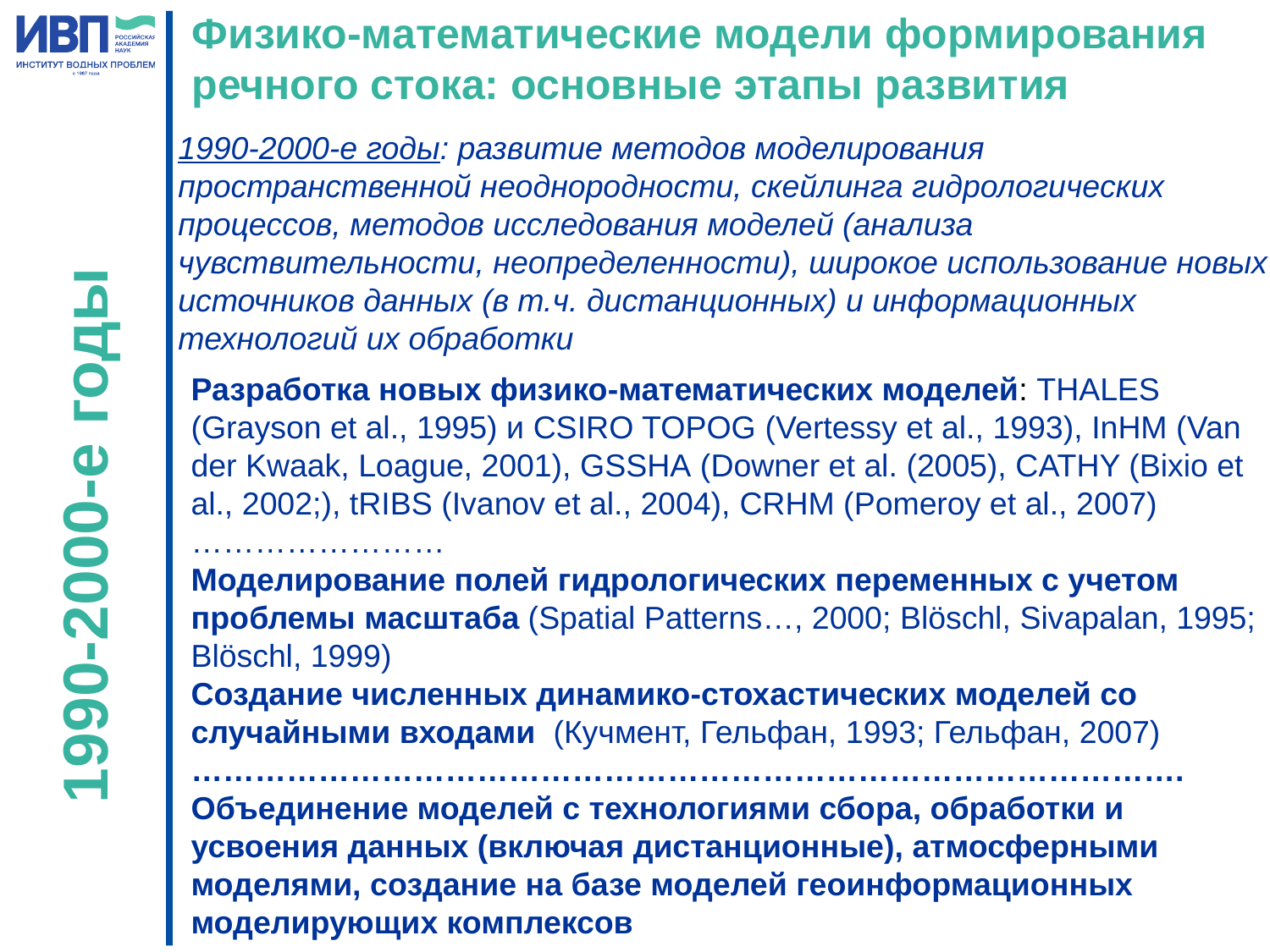

Физико-математические модели формирования речного стока: основные этапы развития
1990-2000-е годы: развитие методов моделирования пространственной неоднородности, скейлинга гидрологических процессов, методов исследования моделей (анализа чувствительности, неопределенности), широкое использование новых источников данных (в т.ч. дистанционных) и информационных технологий их обработки
Разработка новых физико-математических моделей: THALES (Grayson et al., 1995) и CSIRO TOPOG (Vertessy et al., 1993), InHM (Van der Kwaak, Loague, 2001), GSSHA (Downer et al. (2005), CATHY (Bixio et al., 2002;), tRIBS (Ivanov et al., 2004), CRHM (Pomeroy et al., 2007)……………………
Моделирование полей гидрологических переменных с учетом проблемы масштаба (Spatial Patterns…, 2000; Blöschl, Sivapalan, 1995; Blöschl, 1999)
Создание численных динамико-стохастических моделей со случайными входами  (Кучмент, Гельфан, 1993; Гельфан, 2007)
………………………………………………………………………………….
Объединение моделей с технологиями сбора, обработки и усвоения данных (включая дистанционные), атмосферными моделями, создание на базе моделей геоинформационных моделирующих комплексов

1990-2000-е годы